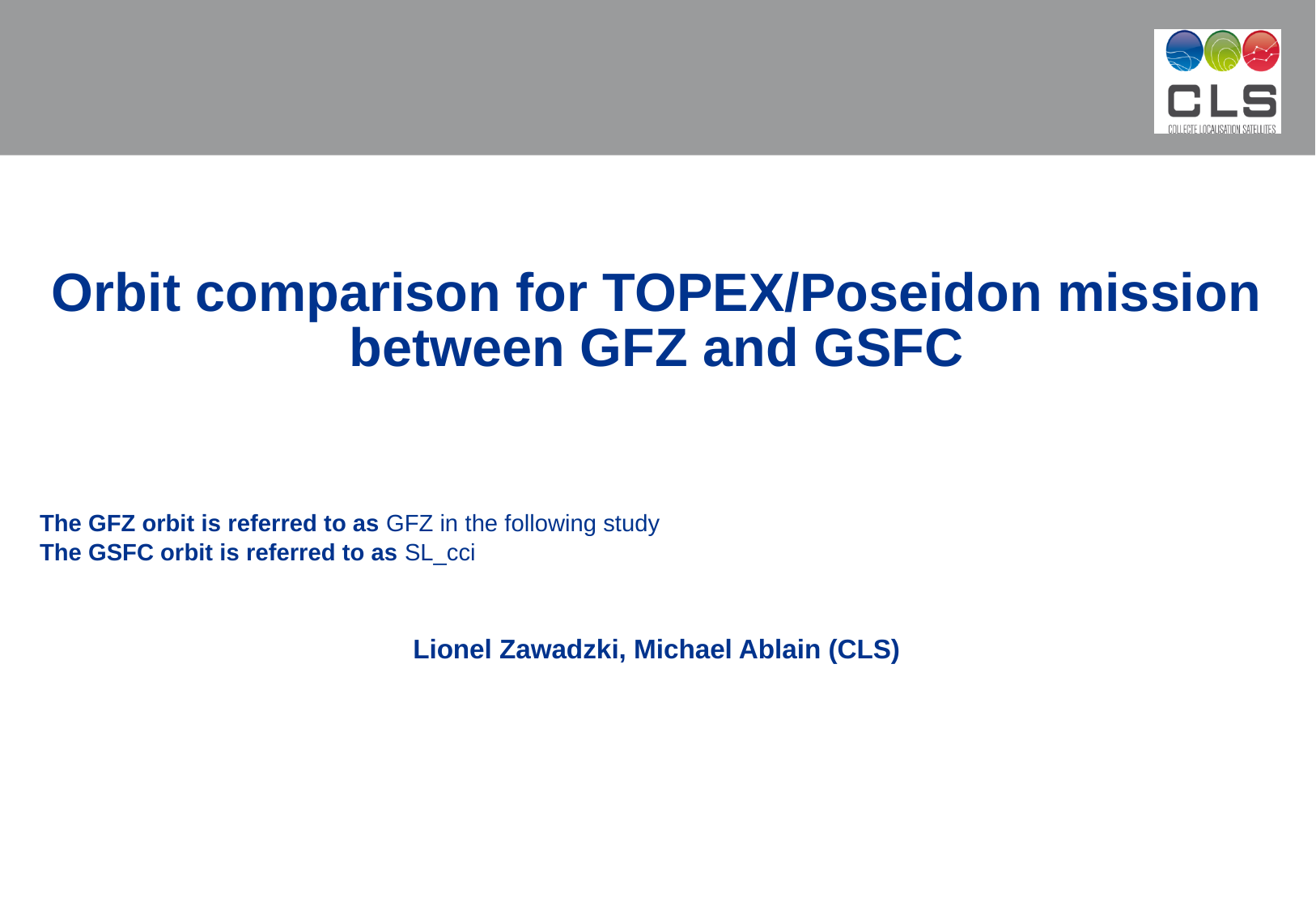

Orbit comparison for TOPEX/Poseidon mission between GFZ and GSFC

The GFZ orbit is referred to as GFZ in the following study
The GSFC orbit is referred to as SL_cci

Lionel Zawadzki, Michael Ablain (CLS)